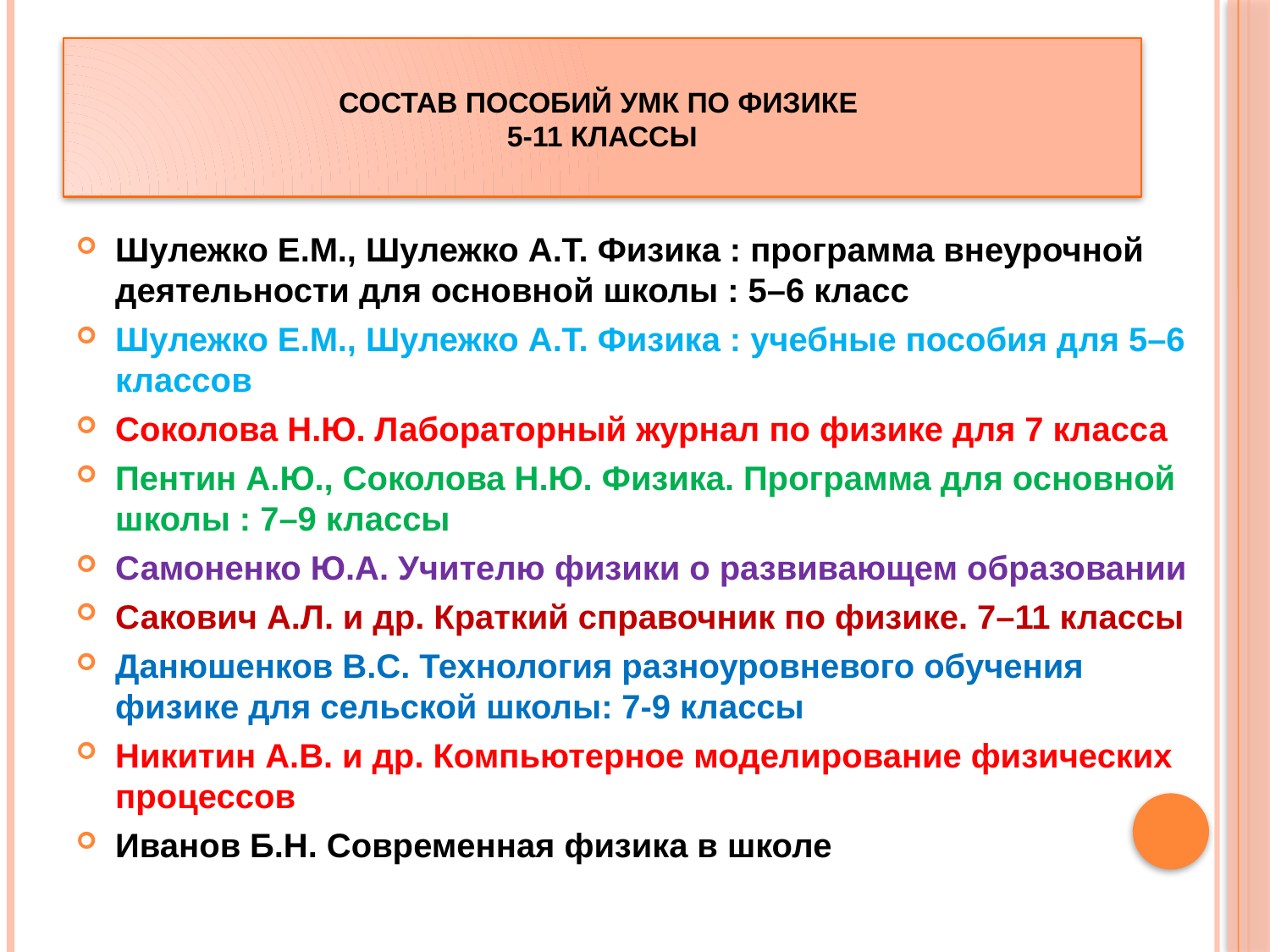

# Состав пособий УМК по физике 5-11 классы
Шулежко Е.М., Шулежко А.Т. Физика : программа внеурочной деятельности для основной школы : 5–6 класс
Шулежко Е.М., Шулежко А.Т. Физика : учебные пособия для 5–6 классов
Соколова Н.Ю. Лабораторный журнал по физике для 7 класса
Пентин А.Ю., Соколова Н.Ю. Физика. Программа для основной школы : 7–9 классы
Самоненко Ю.А. Учителю физики о развивающем образовании
Сакович А.Л. и др. Краткий справочник по физике. 7–11 классы
Данюшенков В.С. Технология разноуровневого обучения физике для сельской школы: 7-9 классы
Никитин А.В. и др. Компьютерное моделирование физических процессов
Иванов Б.Н. Современная физика в школе